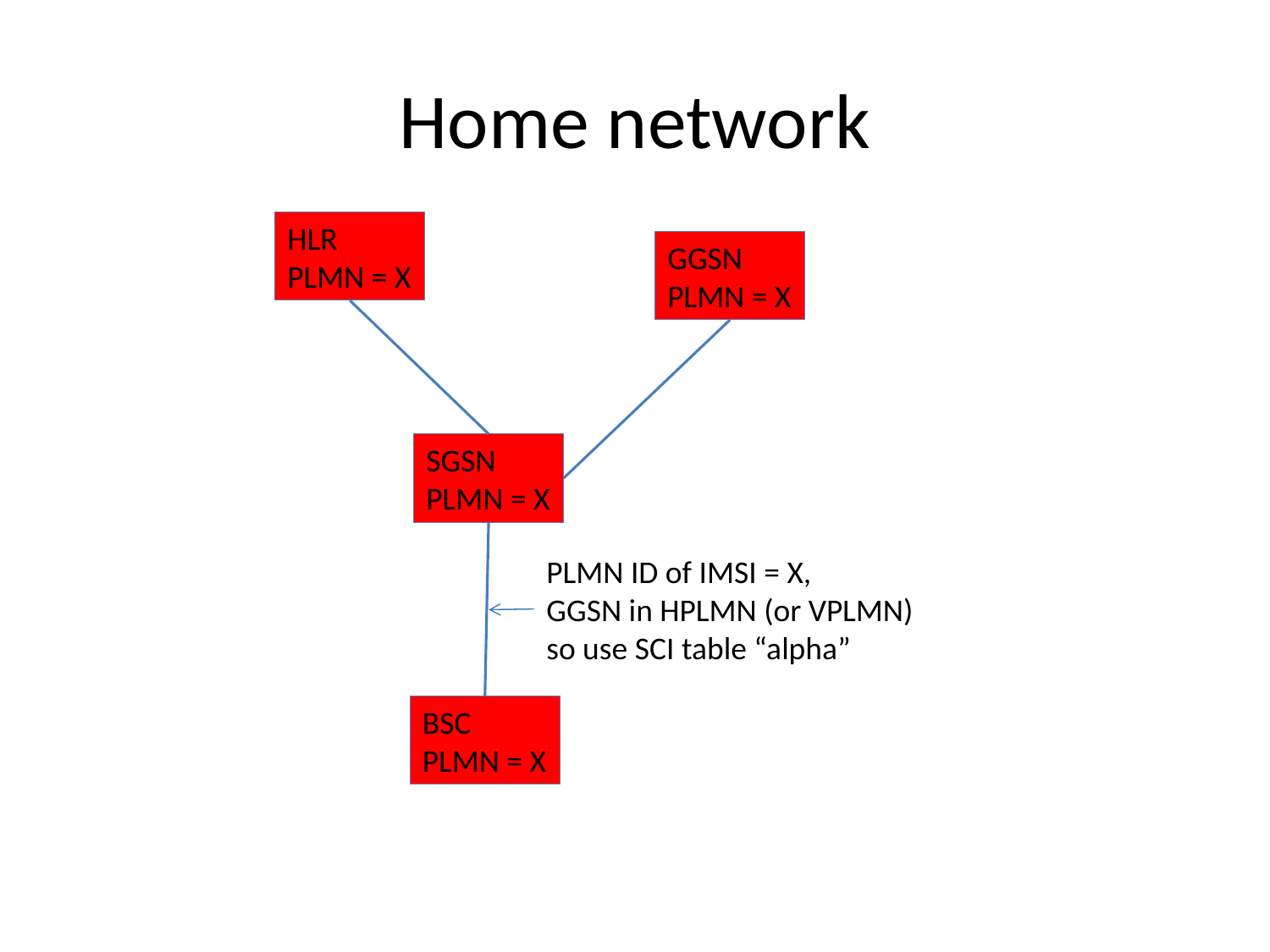

# Home network
HLR
PLMN = X
GGSN
PLMN = X
SGSN
PLMN = X
PLMN ID of IMSI = X,
GGSN in HPLMN (or VPLMN)
so use SCI table “alpha”
BSC
PLMN = X